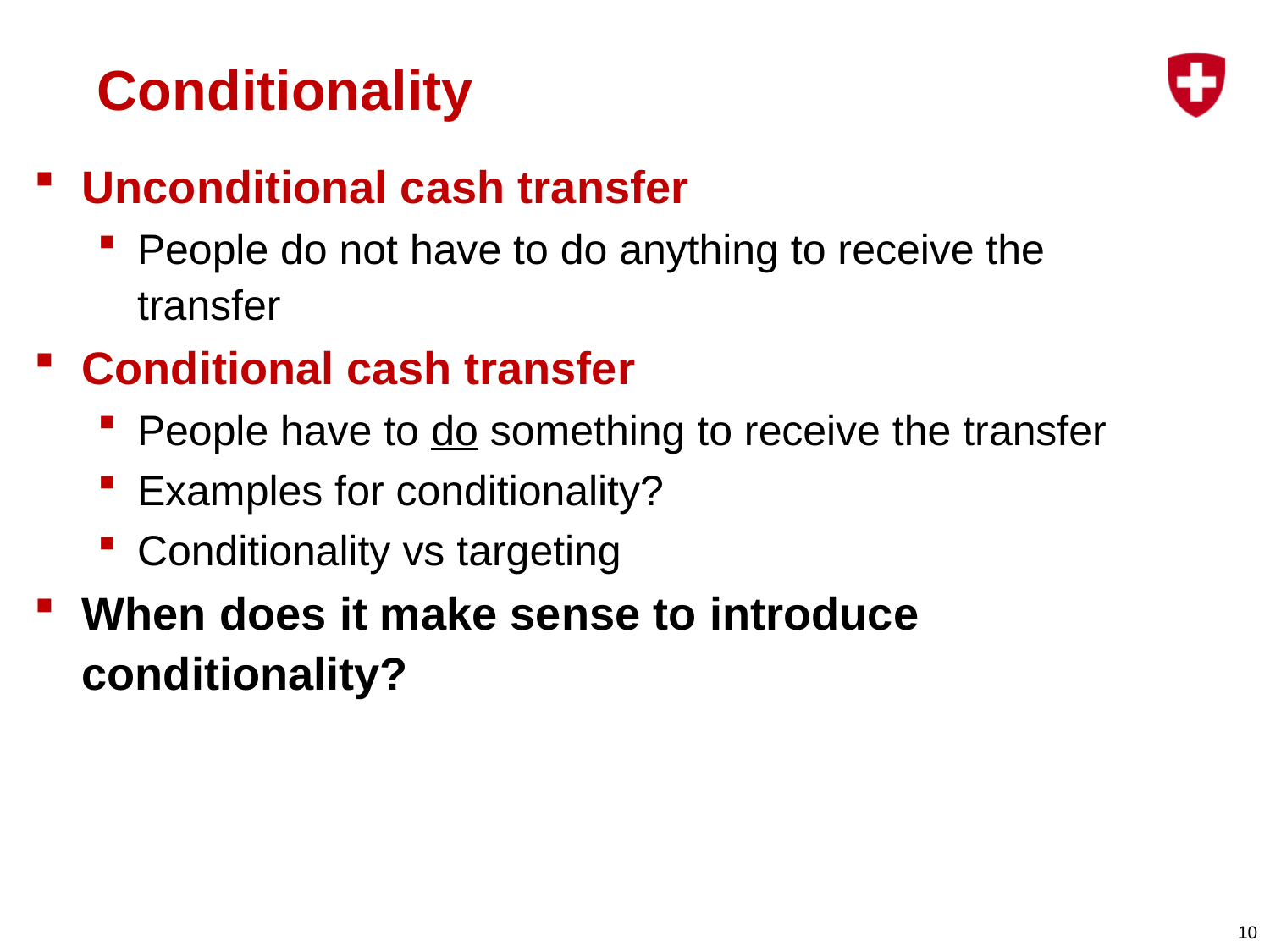

# Conditionality
Unconditional cash transfer
People do not have to do anything to receive the transfer
Conditional cash transfer
People have to do something to receive the transfer
Examples for conditionality?
Conditionality vs targeting
When does it make sense to introduce conditionality?

10